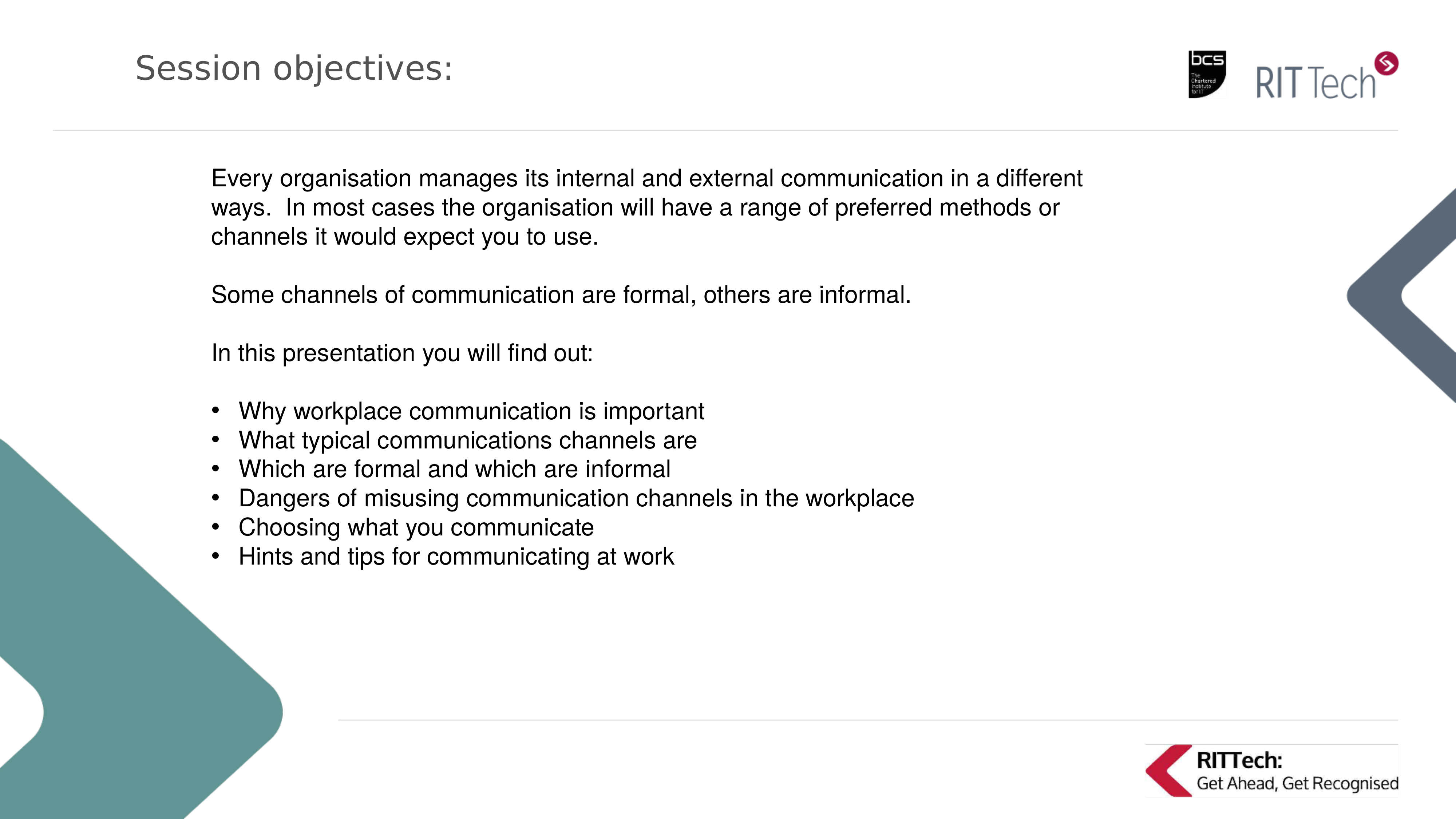

# Session objectives:
Every organisation manages its internal and external communication in a different ways.  In most cases the organisation will have a range of preferred methods or channels it would expect you to use.

Some channels of communication are formal, others are informal.

In this presentation you will find out:

Why workplace communication is important
What typical communications channels are
Which are formal and which are informal
Dangers of misusing communication channels in the workplace
Choosing what you communicate
Hints and tips for communicating at work